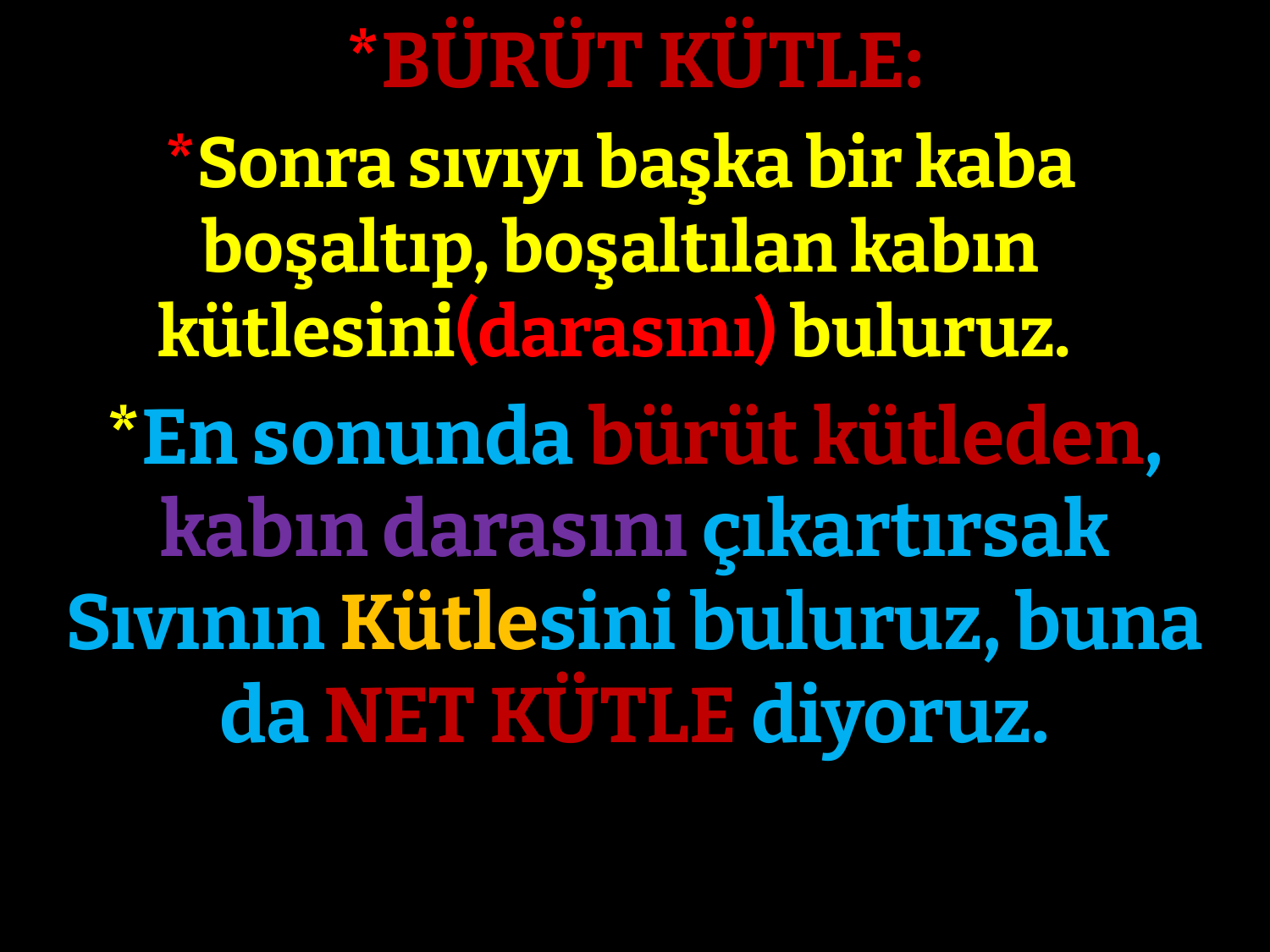

*BÜRÜT KÜTLE:
*Sonra sıvıyı başka bir kaba boşaltıp, boşaltılan kabın kütlesini(darasını) buluruz.
#
*En sonunda bürüt kütleden, kabın darasını çıkartırsak Sıvının Kütlesini buluruz, buna da NET KÜTLE diyoruz.